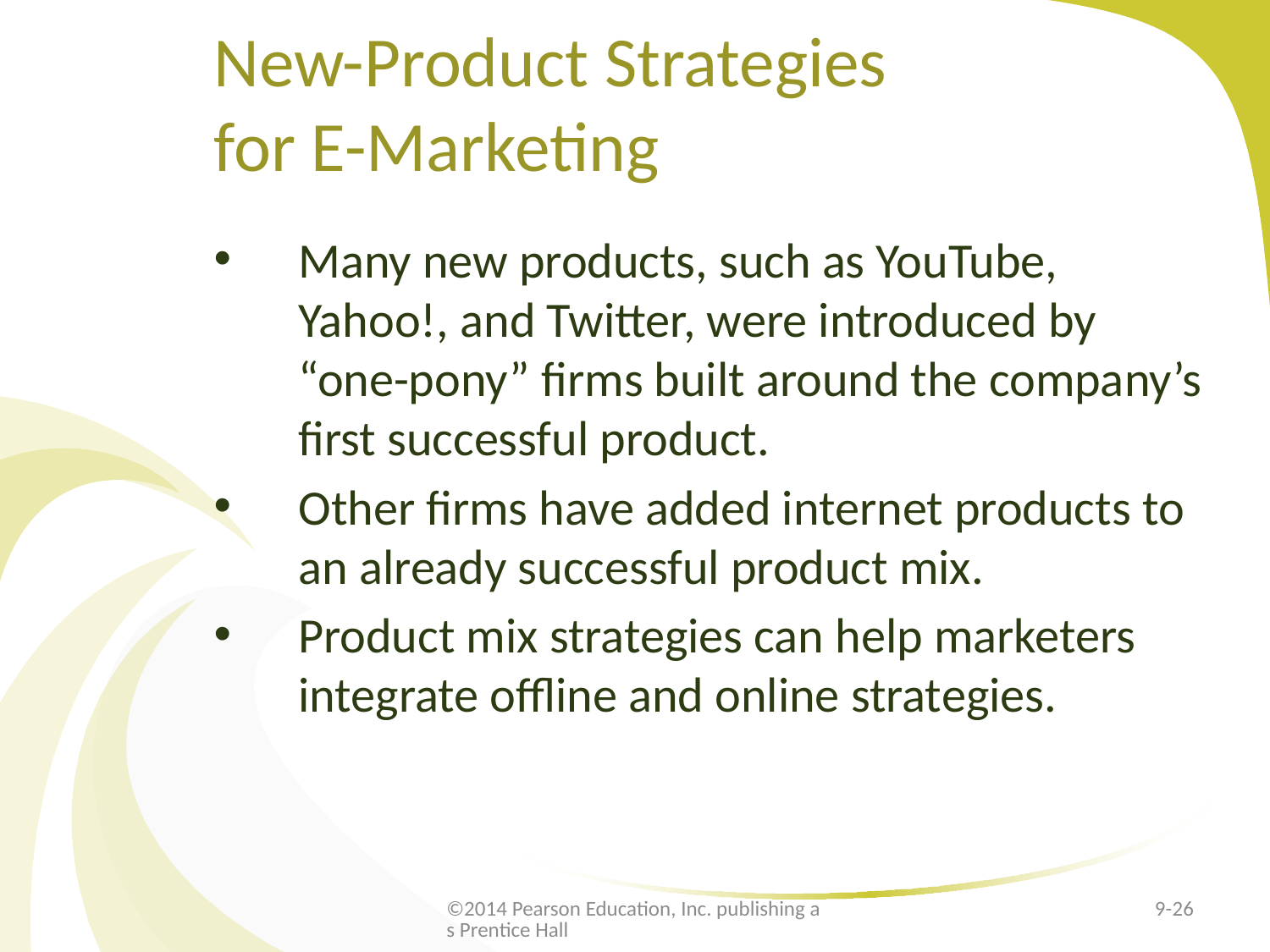

# New-Product Strategies for E-Marketing
Many new products, such as YouTube, Yahoo!, and Twitter, were introduced by “one-pony” firms built around the company’s first successful product.
Other firms have added internet products to an already successful product mix.
Product mix strategies can help marketers integrate offline and online strategies.
©2014 Pearson Education, Inc. publishing as Prentice Hall
9-26